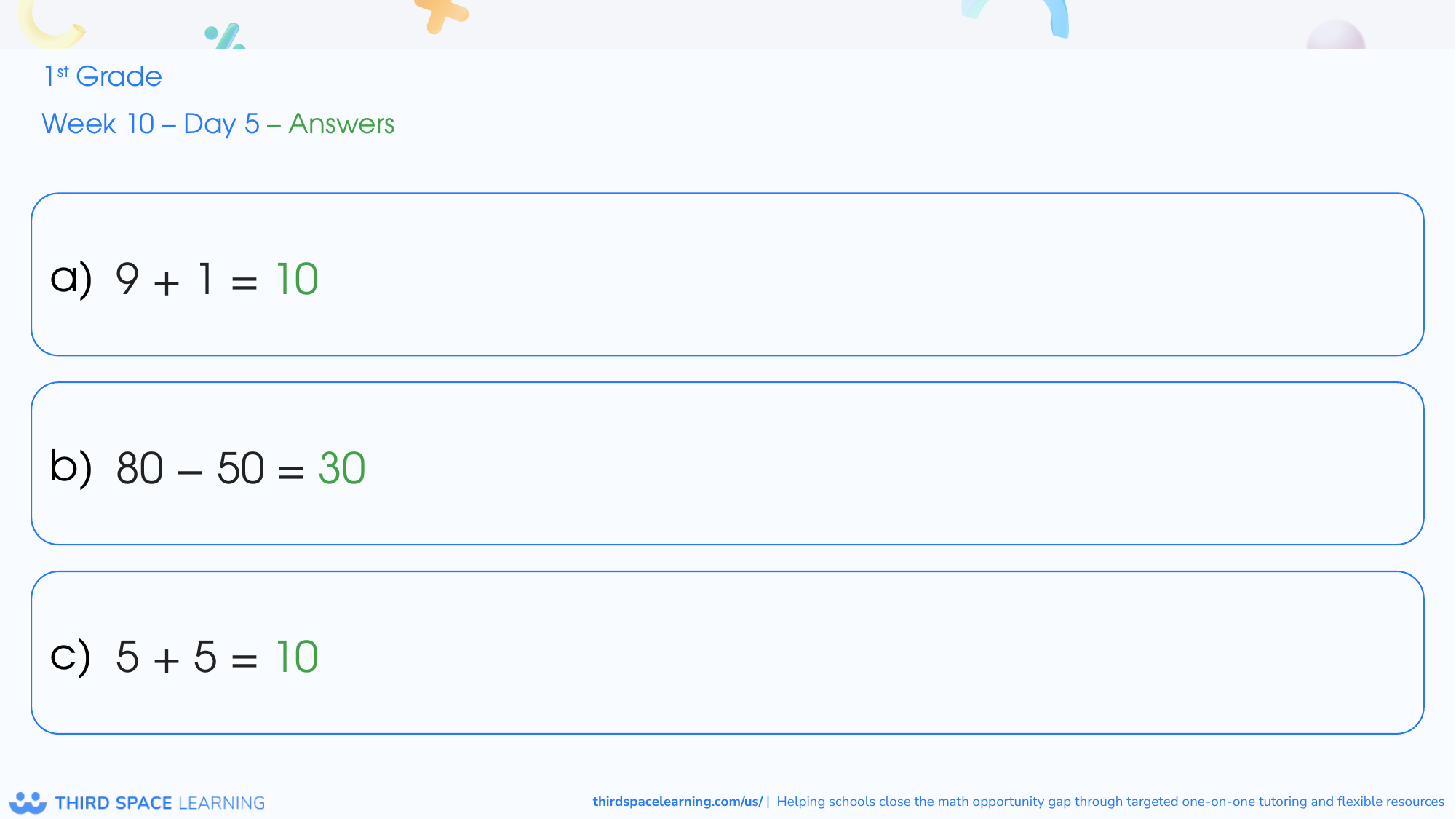

1st Grade
Week 10 – Day 5 – Answers
9 + 1 = 10
80 − 50 = 30
5 + 5 = 10